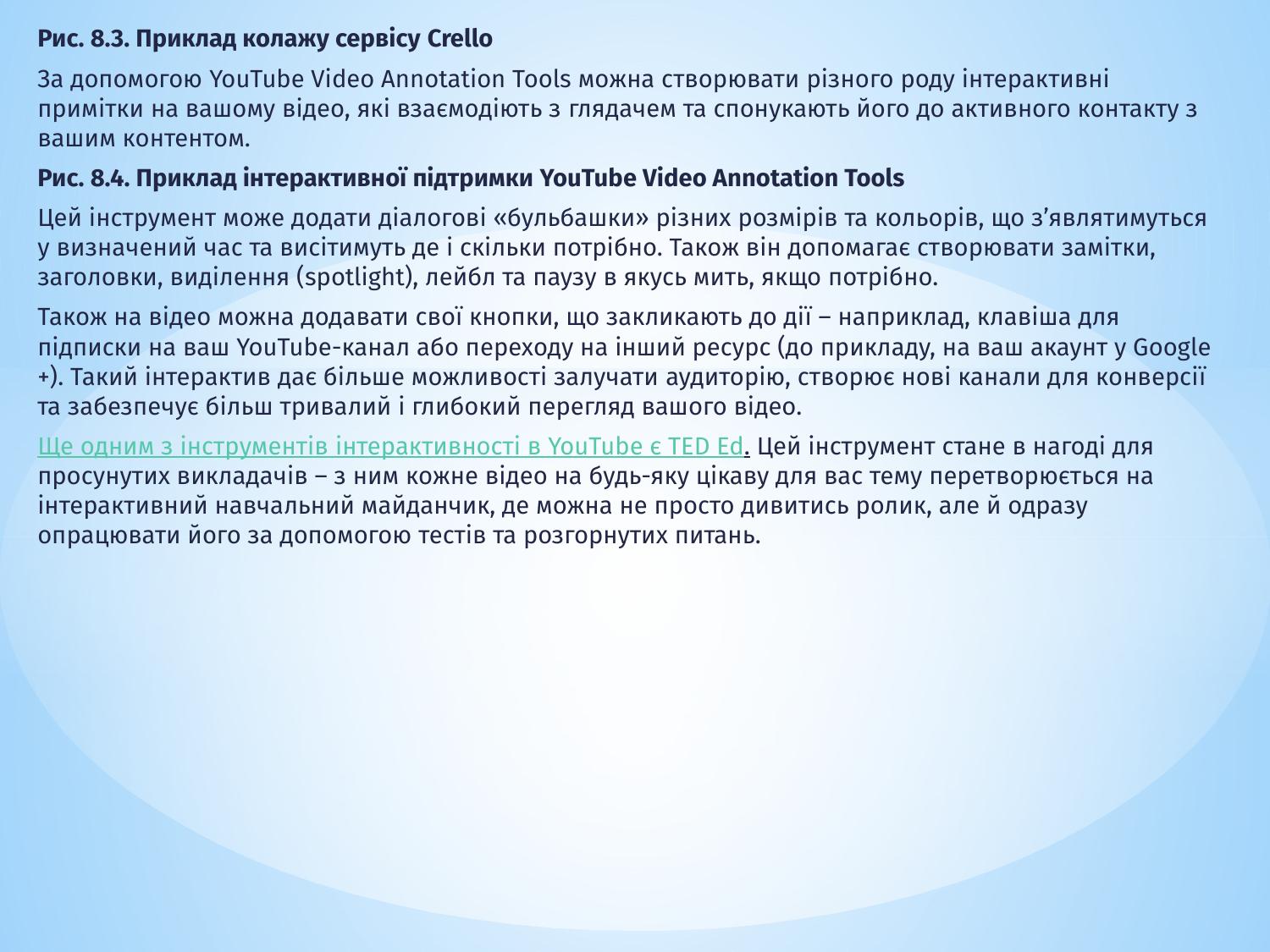

Рис. 8.3. Приклад колажу сервісу Crello
За допомогою YouTube Video Annotation Tools можна створювати різного роду інтерактивні примітки на вашому відео, які взаємодіють з глядачем та спонукають його до активного контакту з вашим контентом.
Рис. 8.4. Приклад інтерактивної підтримки YouTube Video Annotation Tools
Цей інструмент може додати діалогові «бульбашки» різних розмірів та кольорів, що з’являтимуться у визначений час та висітимуть де і скільки потрібно. Також він допомагає створювати замітки, заголовки, виділення (spotlight), лейбл та паузу в якусь мить, якщо потрібно.
Також на відео можна додавати свої кнопки, що закликають до дії – наприклад, клавіша для підписки на ваш YouTube-канал або переходу на інший ресурс (до прикладу, на ваш акаунт у Google +). Такий інтерактив дає більше можливості залучати аудиторію, створює нові канали для конверсії та забезпечує більш тривалий і глибокий перегляд вашого відео.
Ще одним з інструментів інтерактивності в YouTube є TED Ed. Цей інструмент стане в нагоді для просунутих викладачів – з ним кожне відео на будь-яку цікаву для вас тему перетворюється на інтерактивний навчальний майданчик, де можна не просто дивитись ролик, але й одразу опрацювати його за допомогою тестів та розгорнутих питань.